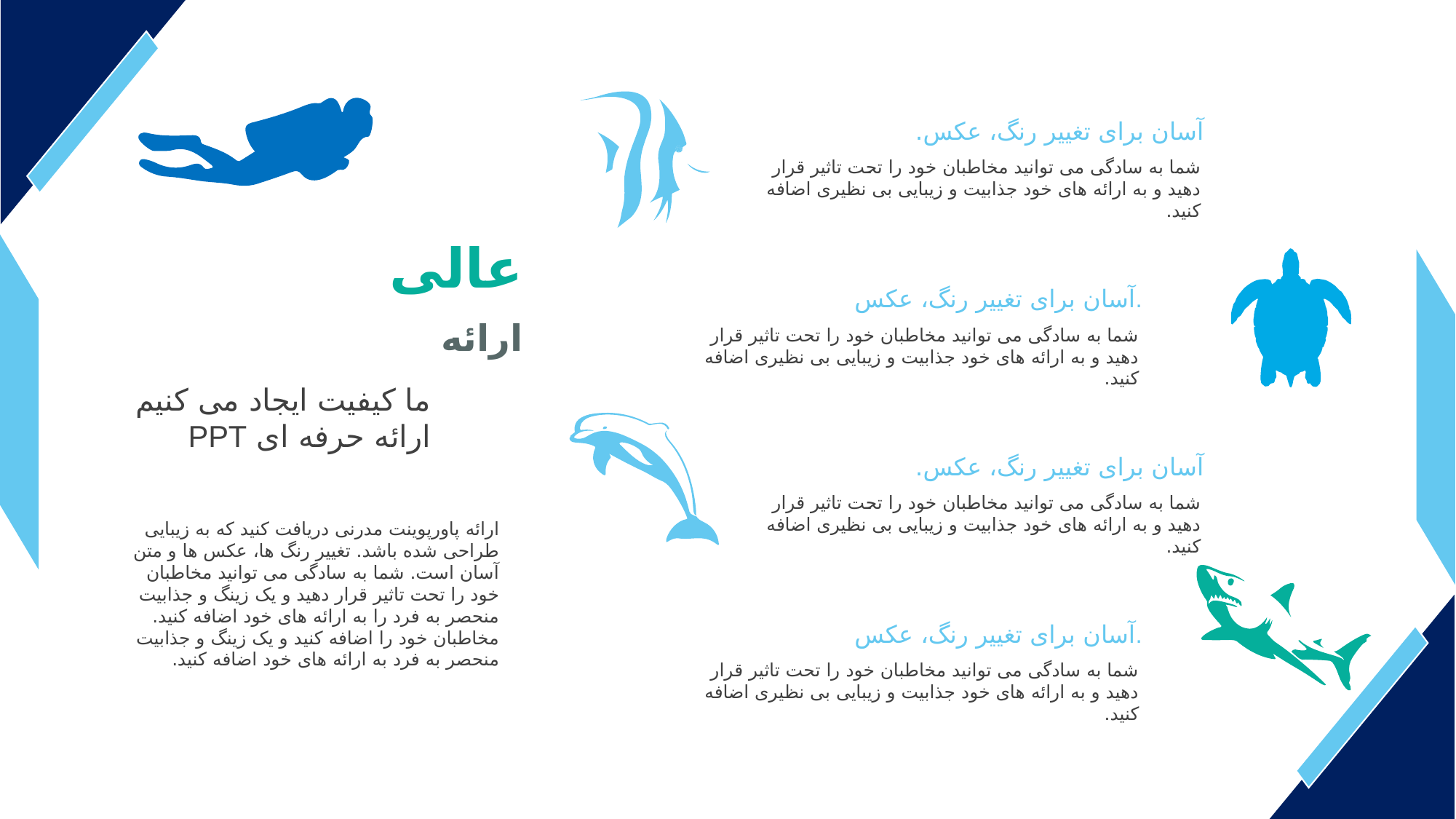

آسان برای تغییر رنگ، عکس.
شما به سادگی می توانید مخاطبان خود را تحت تاثیر قرار دهید و به ارائه های خود جذابیت و زیبایی بی نظیری اضافه کنید.
عالی

آسان برای تغییر رنگ، عکس.
شما به سادگی می توانید مخاطبان خود را تحت تاثیر قرار دهید و به ارائه های خود جذابیت و زیبایی بی نظیری اضافه کنید.
ارائه
ما کیفیت ایجاد می کنیم ارائه حرفه ای PPT

آسان برای تغییر رنگ، عکس.
شما به سادگی می توانید مخاطبان خود را تحت تاثیر قرار دهید و به ارائه های خود جذابیت و زیبایی بی نظیری اضافه کنید.
ارائه پاورپوینت مدرنی دریافت کنید که به زیبایی طراحی شده باشد. تغییر رنگ ها، عکس ها و متن آسان است. شما به سادگی می توانید مخاطبان خود را تحت تاثیر قرار دهید و یک زینگ و جذابیت منحصر به فرد را به ارائه های خود اضافه کنید. مخاطبان خود را اضافه کنید و یک زینگ و جذابیت منحصر به فرد به ارائه های خود اضافه کنید.

آسان برای تغییر رنگ، عکس.
شما به سادگی می توانید مخاطبان خود را تحت تاثیر قرار دهید و به ارائه های خود جذابیت و زیبایی بی نظیری اضافه کنید.